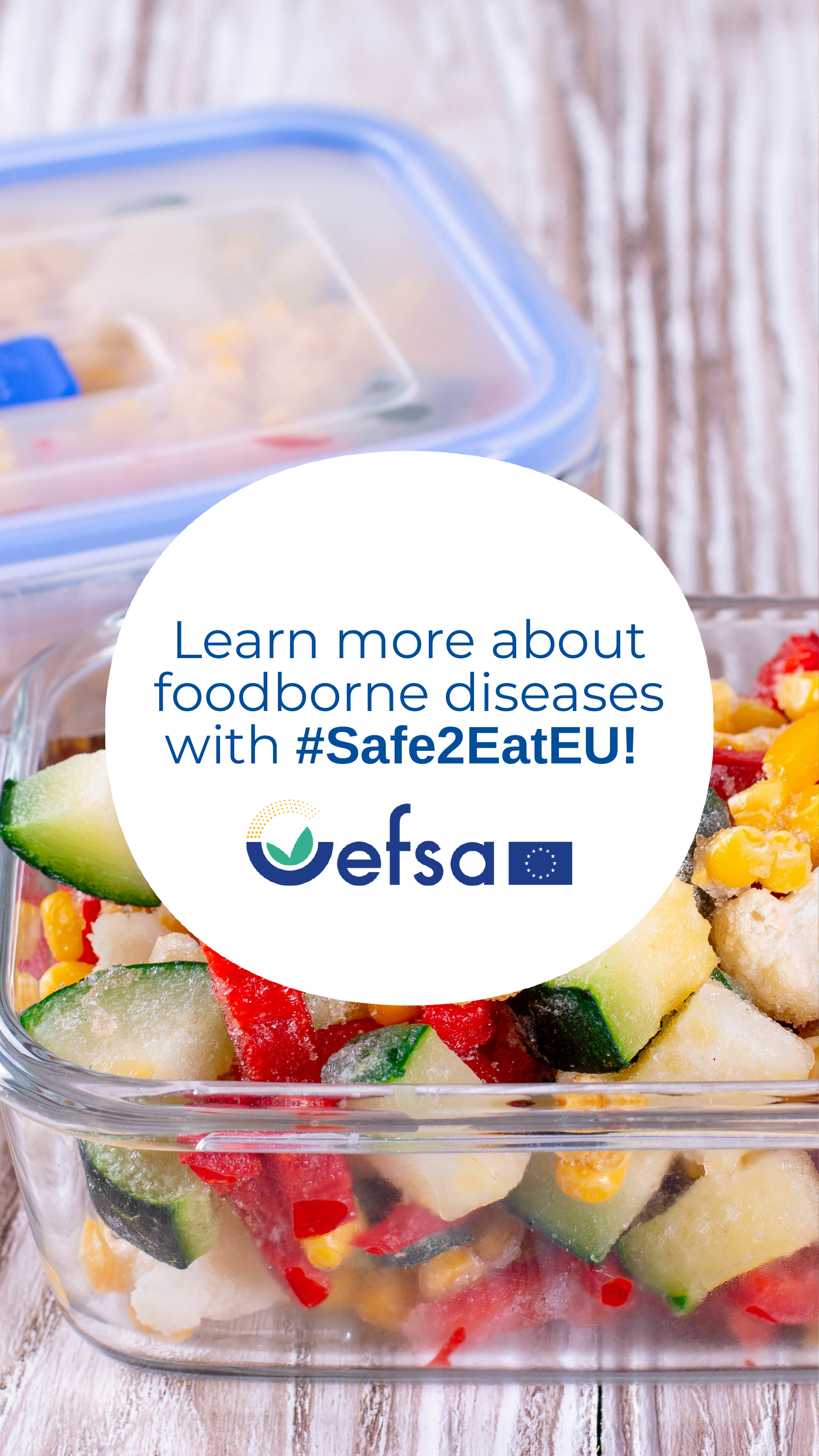

Learn more about foodborne diseases with #Safe2EatEU!